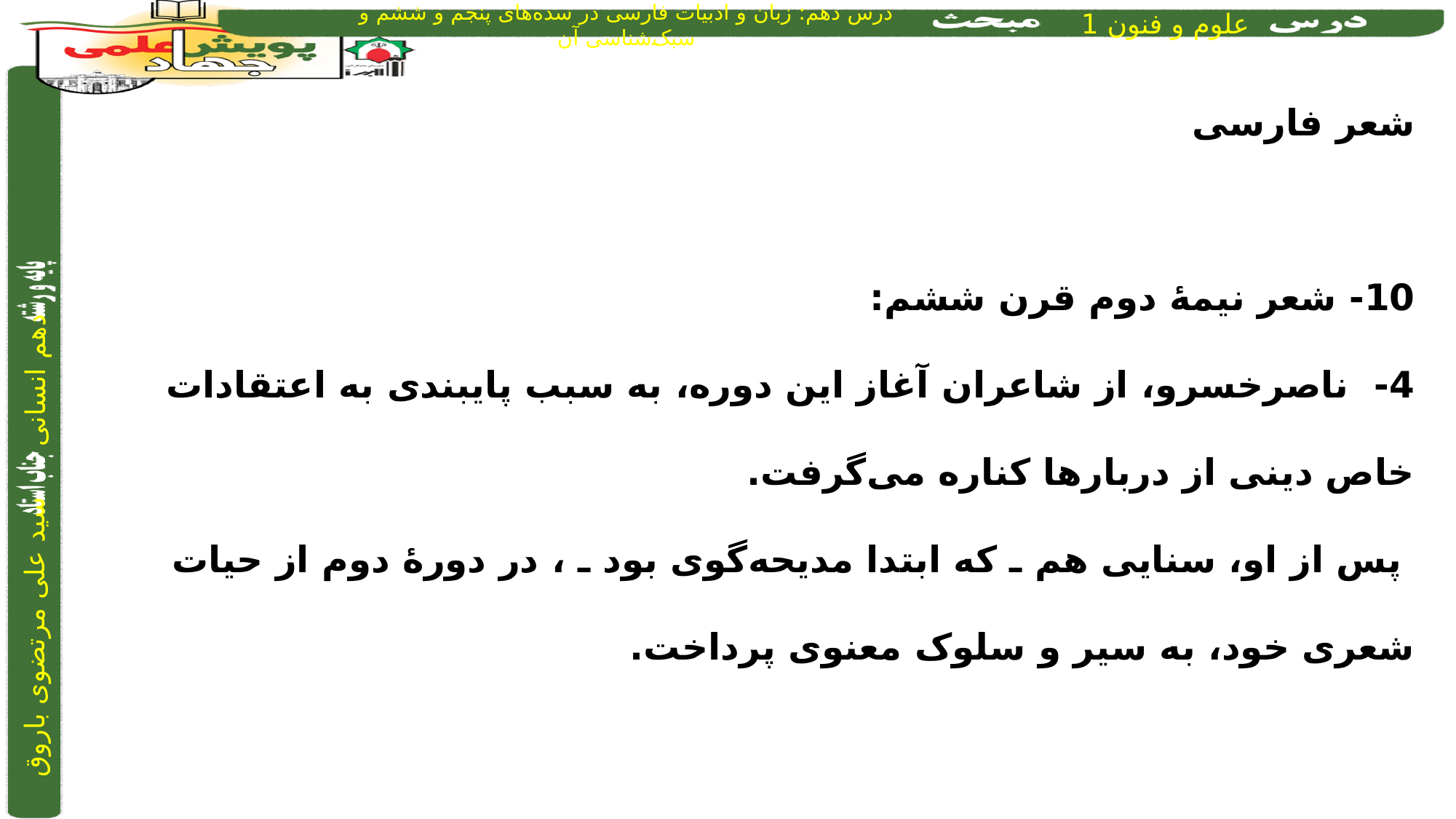

شعر فارسی

10- شعر نیمۀ دوم قرن ششم:
4-  ناصرخسرو، از شاعران آغاز این دوره، به سبب پایبندی به اعتقادات خاص دینی از دربارها کناره می‌گرفت.
 پس از او، سنایی هم ـ که ابتدا مدیحه‌گوی بود ـ ، در دورۀ دوم از حیات شعری خود، به سیر و سلوک معنوی پرداخت.